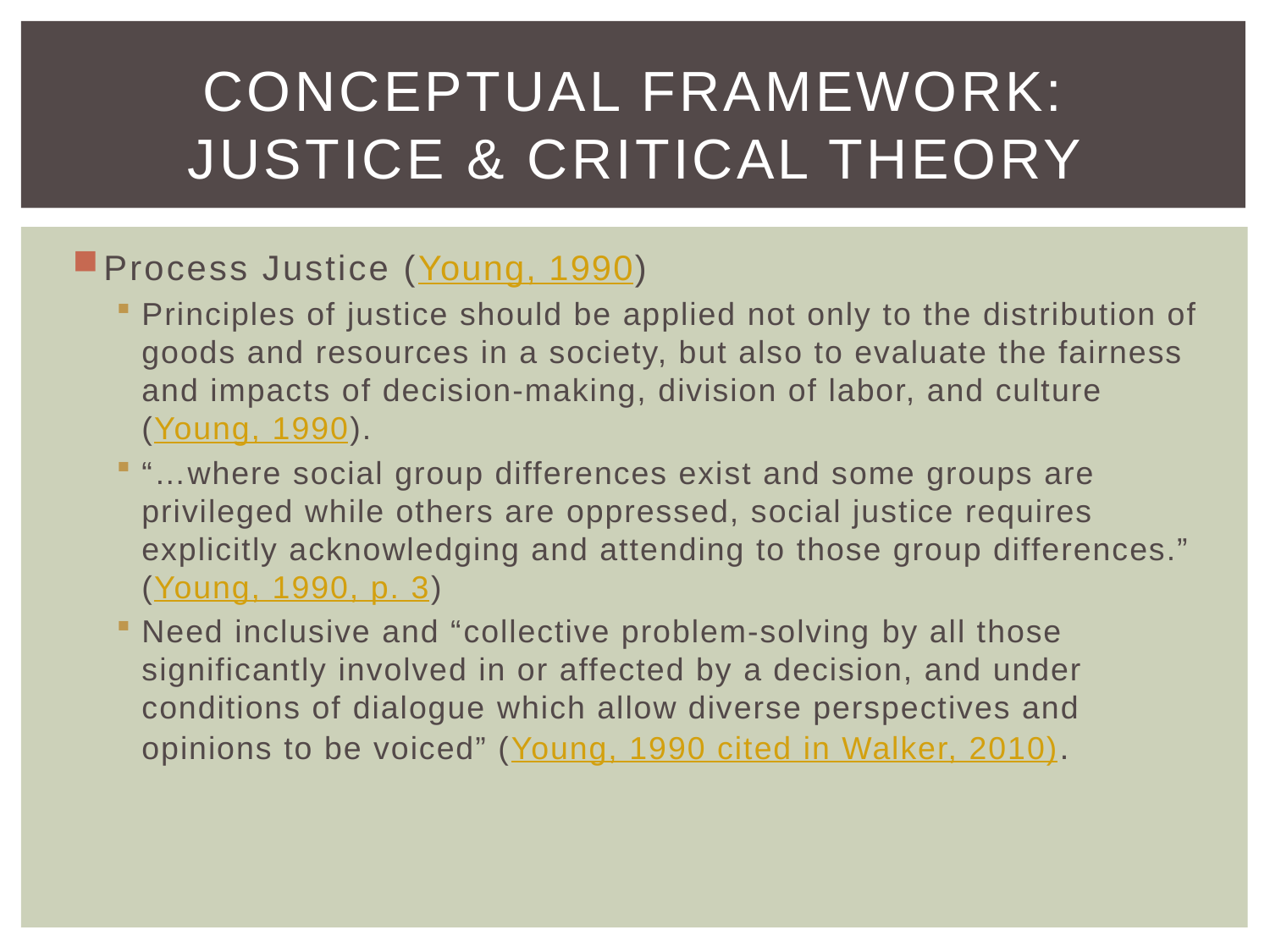

# Conceptual framework: Justice & critical Theory
Process Justice (Young, 1990)
Principles of justice should be applied not only to the distribution of goods and resources in a society, but also to evaluate the fairness and impacts of decision-making, division of labor, and culture (Young, 1990).
“…where social group differences exist and some groups are privileged while others are oppressed, social justice requires explicitly acknowledging and attending to those group differences.” (Young, 1990, p. 3)
Need inclusive and “collective problem-solving by all those significantly involved in or affected by a decision, and under conditions of dialogue which allow diverse perspectives and opinions to be voiced” (Young, 1990 cited in Walker, 2010).